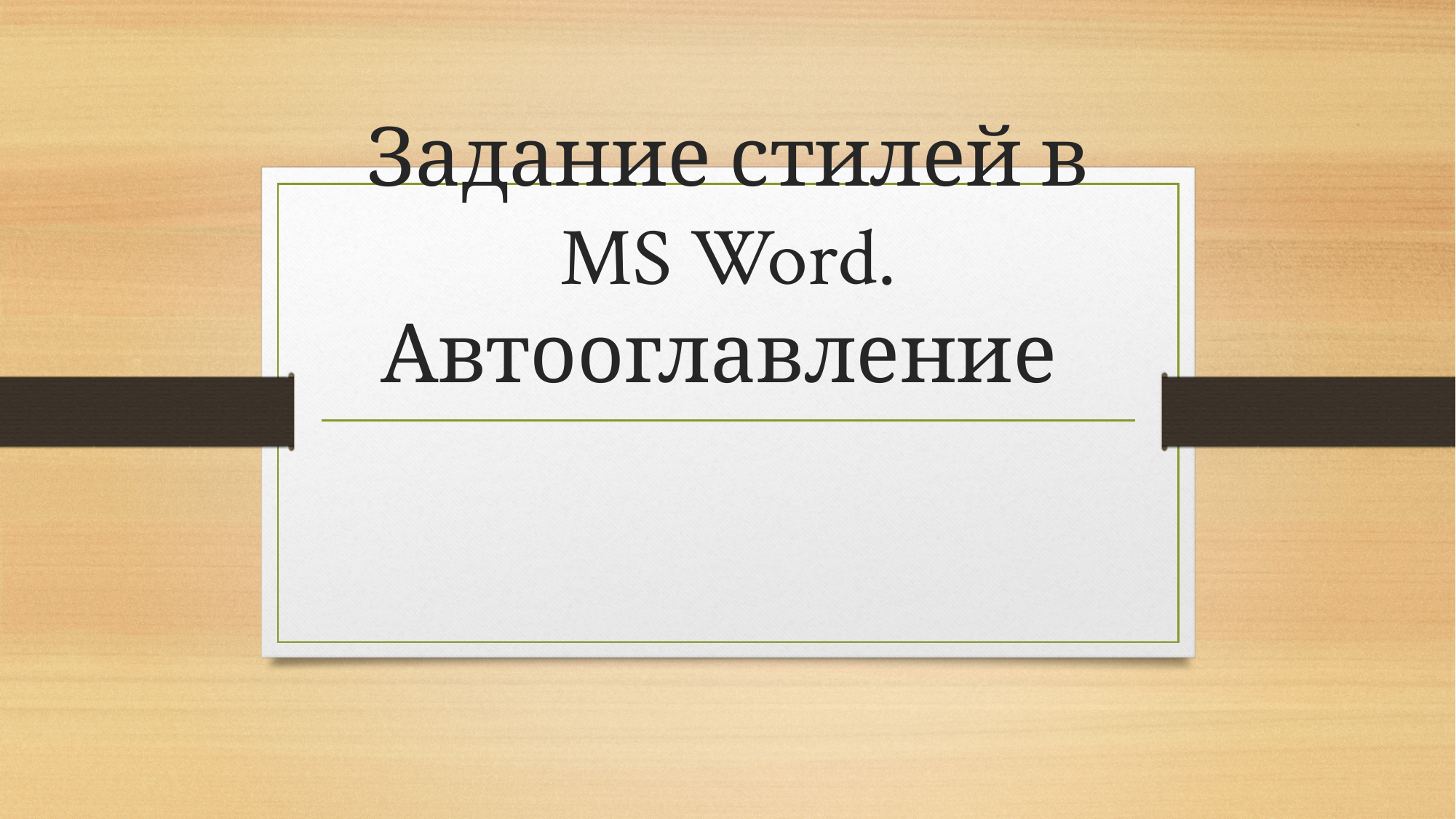

# Задание стилей в MS Word. Автооглавление